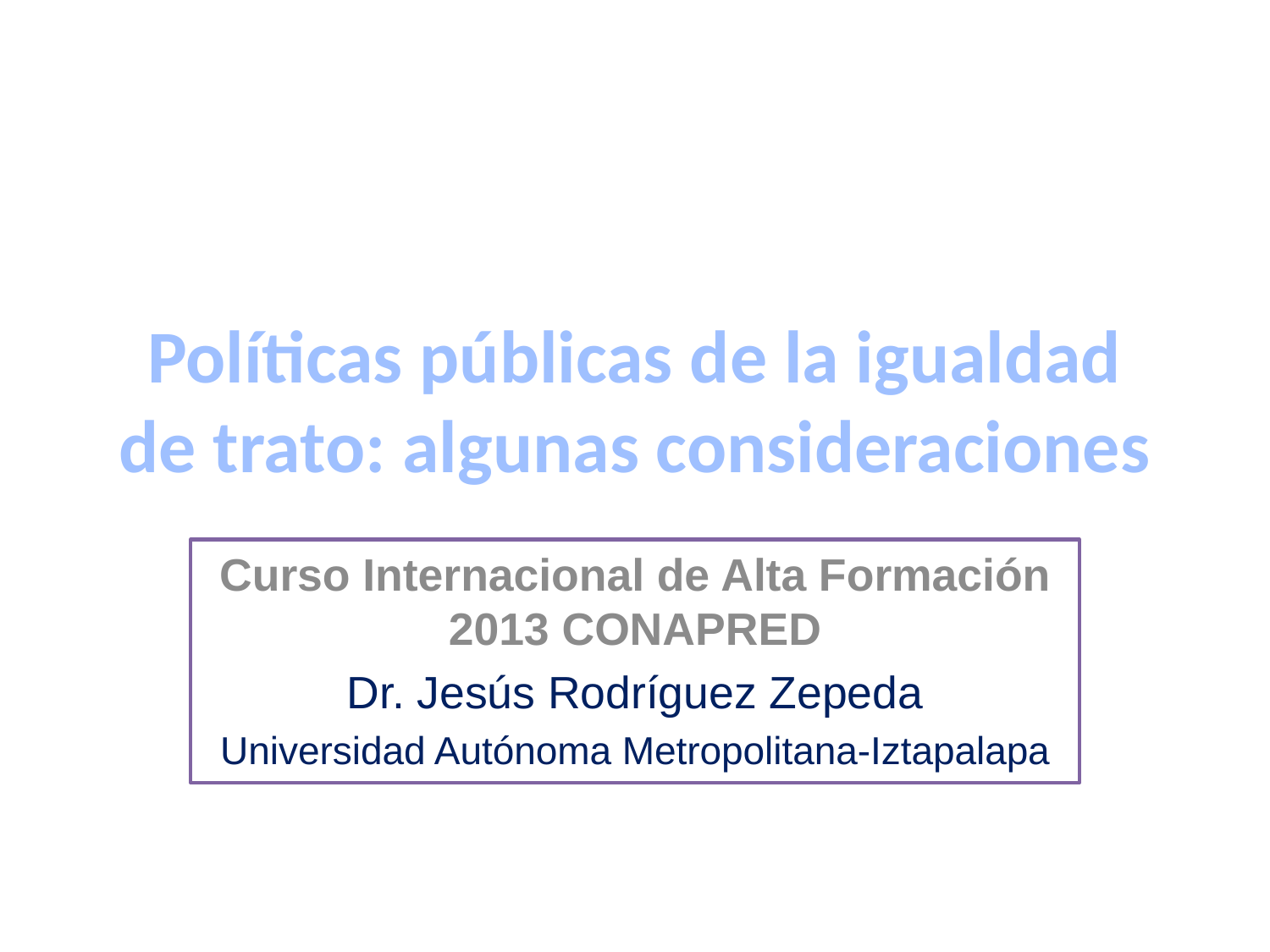

# Políticas públicas de la igualdad de trato: algunas consideraciones
Curso Internacional de Alta Formación 2013 CONAPRED
Dr. Jesús Rodríguez Zepeda
Universidad Autónoma Metropolitana-Iztapalapa